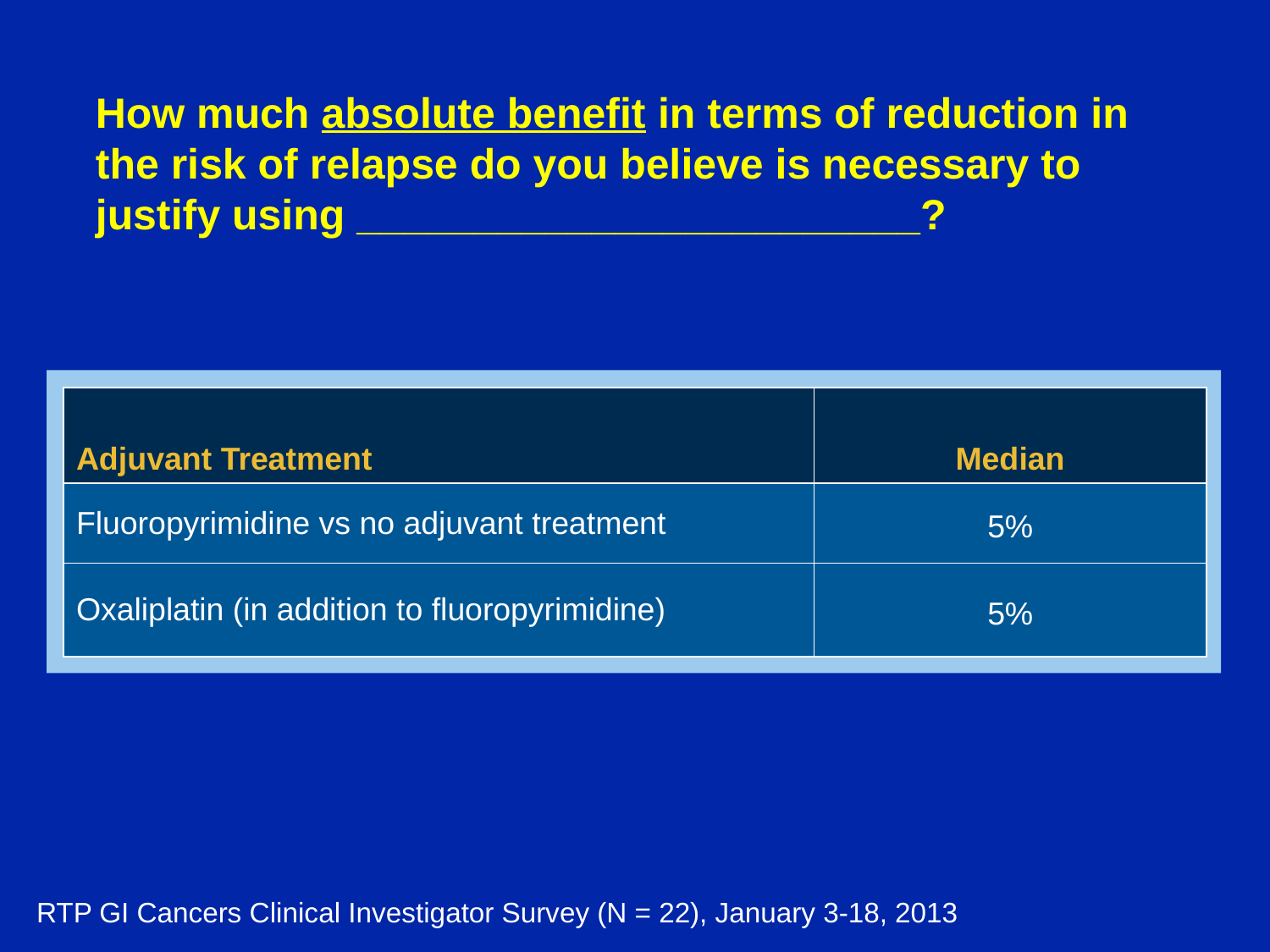

# How much absolute benefit in terms of reduction in the risk of relapse do you believe is necessary to justify using ________________________?

| Adjuvant Treatment | Median |
| --- | --- |
| Fluoropyrimidine vs no adjuvant treatment | 5% |
| Oxaliplatin (in addition to fluoropyrimidine) | 5% |
RTP GI Cancers Clinical Investigator Survey (N = 22), January 3-18, 2013